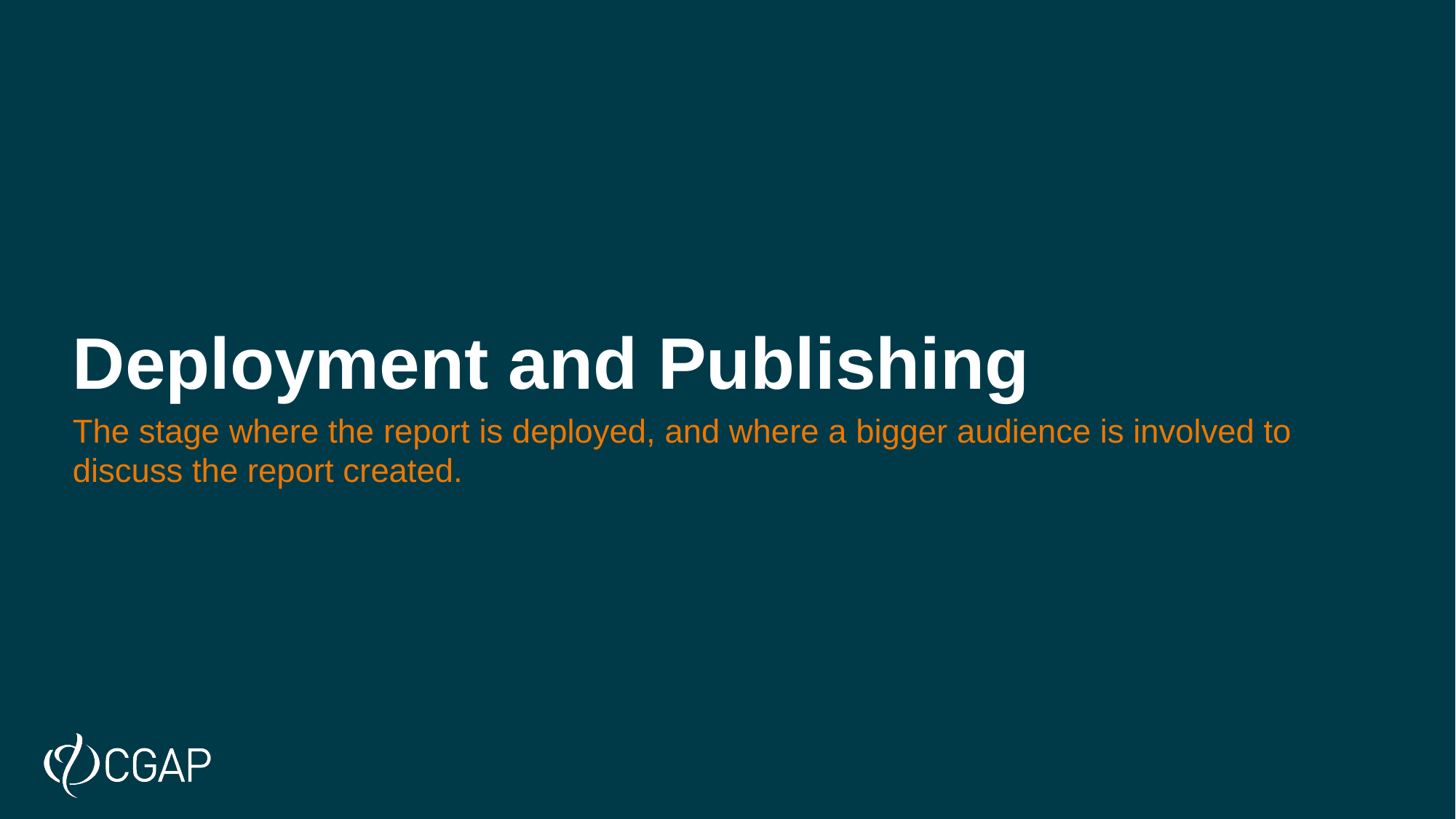

# Deployment and Publishing
The stage where the report is deployed, and where a bigger audience is involved to discuss the report created.